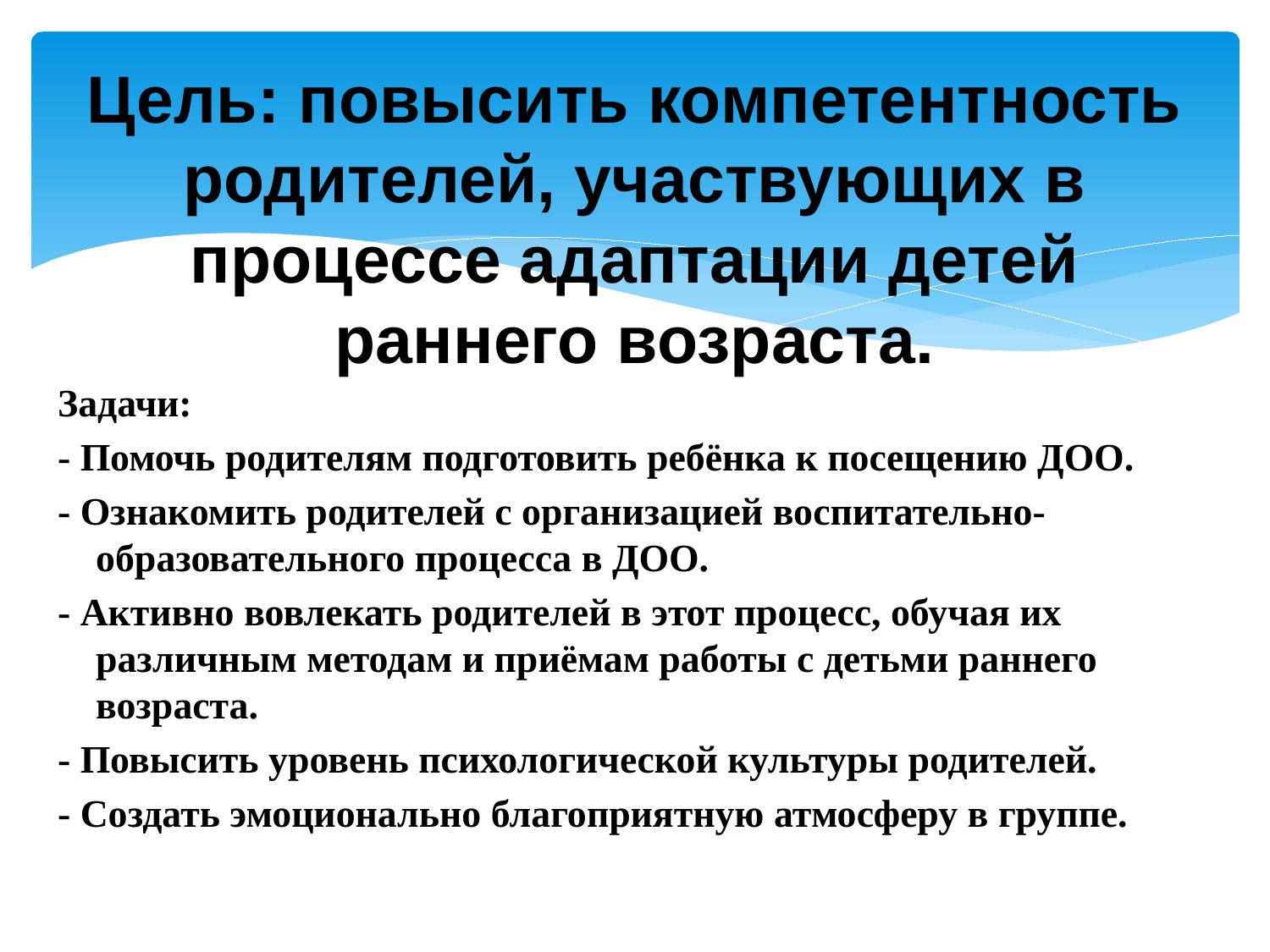

# Цель: повысить компетентность родителей, участвующих в процессе адаптации детей раннего возраста.
Задачи:
- Помочь родителям подготовить ребёнка к посещению ДОО.
- Ознакомить родителей с организацией воспитательно-образовательного процесса в ДОО.
- Активно вовлекать родителей в этот процесс, обучая их различным методам и приёмам работы с детьми раннего возраста.
- Повысить уровень психологической культуры родителей.
- Создать эмоционально благоприятную атмосферу в группе.